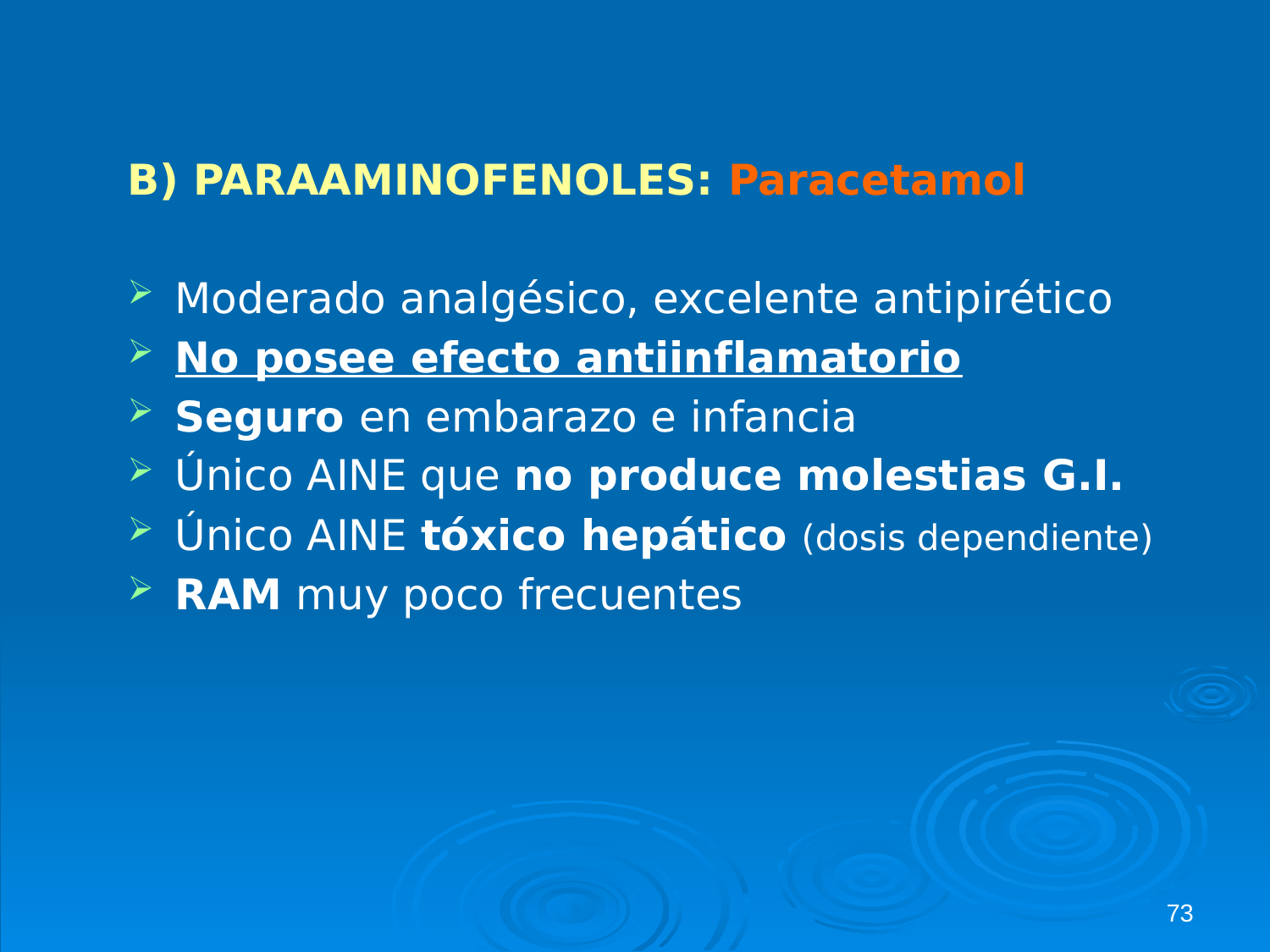

B) PARAAMINOFENOLES: Paracetamol

Moderado analgésico, excelente antipirético
No posee efecto antiinflamatorio
Seguro en embarazo e infancia
Único AINE que no produce molestias G.I.
Único AINE tóxico hepático (dosis dependiente)
RAM muy poco frecuentes

73